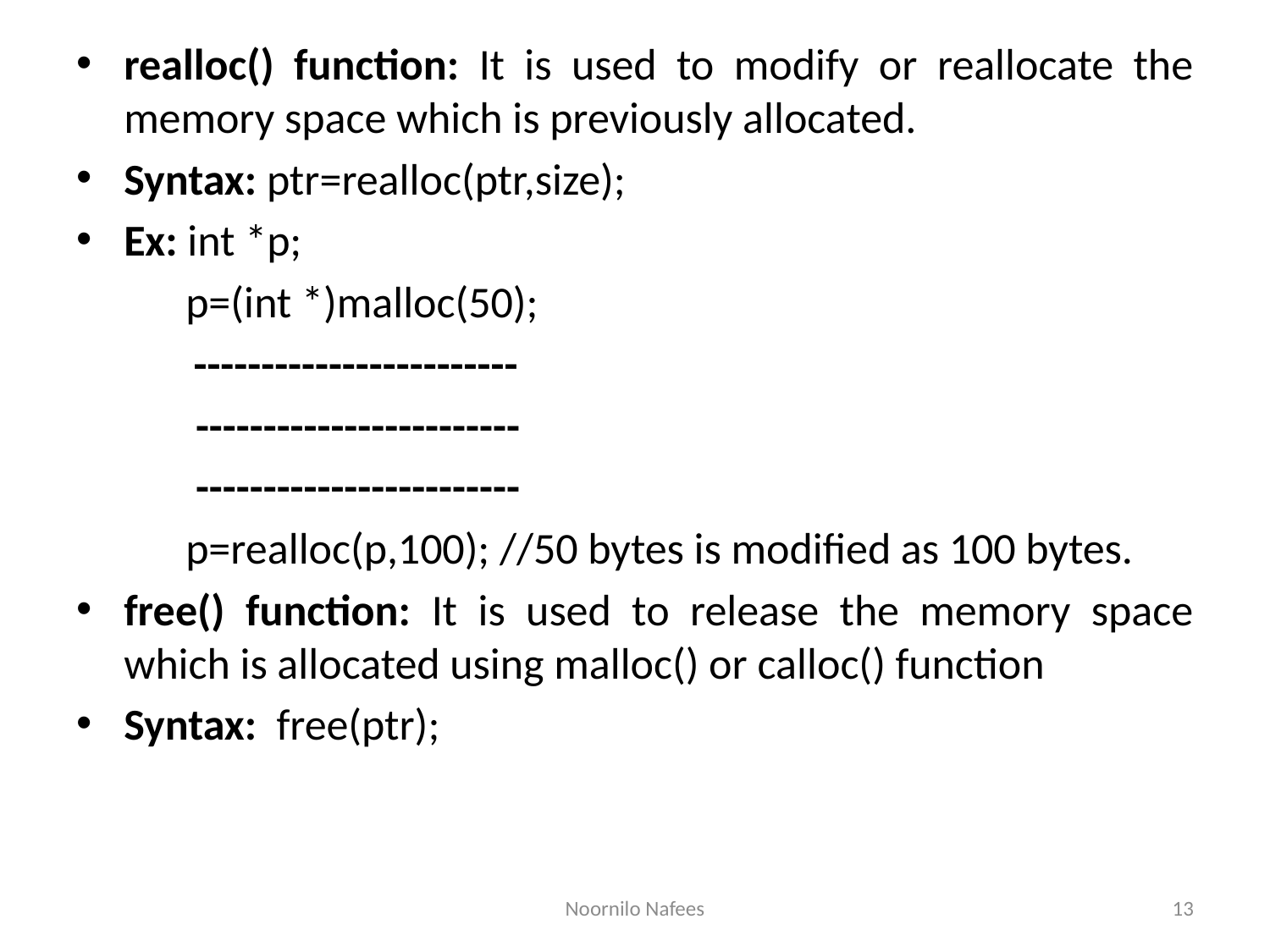

realloc() function: It is used to modify or reallocate the memory space which is previously allocated.
Syntax: ptr=realloc(ptr,size);
Ex: int *p;
           p=(int *)malloc(50);
	       ------------------------
            ------------------------
            ------------------------
           p=realloc(p,100); //50 bytes is modified as 100 bytes.
free() function: It is used to release the memory space which is allocated using malloc() or calloc() function
Syntax:  free(ptr);

Noornilo Nafees
13